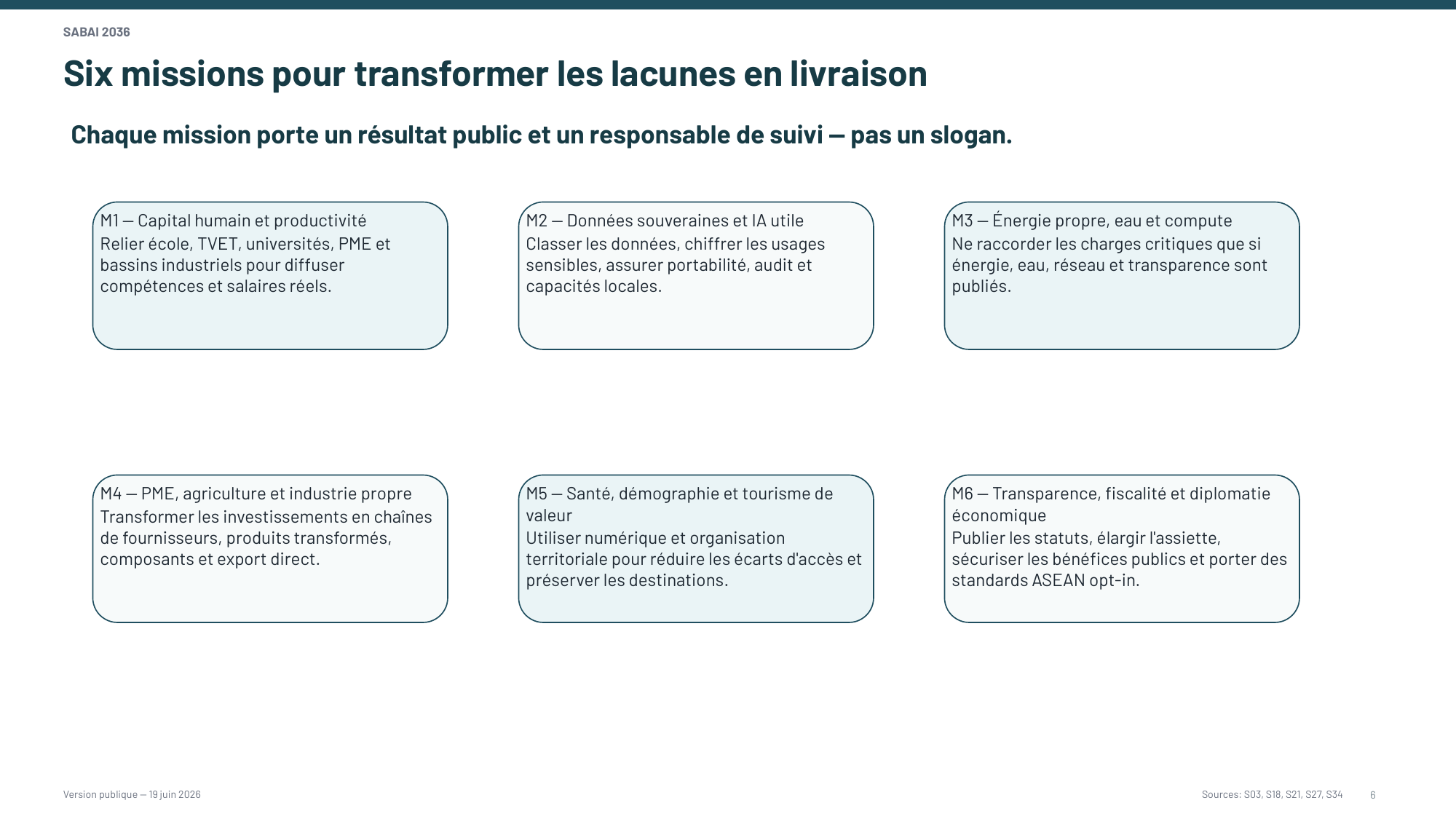

SABAI 2036
Six missions pour transformer les lacunes en livraison
Chaque mission porte un résultat public et un responsable de suivi — pas un slogan.
M1 — Capital humain et productivité
Relier école, TVET, universités, PME et bassins industriels pour diffuser compétences et salaires réels.
M2 — Données souveraines et IA utile
Classer les données, chiffrer les usages sensibles, assurer portabilité, audit et capacités locales.
M3 — Énergie propre, eau et compute
Ne raccorder les charges critiques que si énergie, eau, réseau et transparence sont publiés.
M4 — PME, agriculture et industrie propre
Transformer les investissements en chaînes de fournisseurs, produits transformés, composants et export direct.
M5 — Santé, démographie et tourisme de valeur
Utiliser numérique et organisation territoriale pour réduire les écarts d'accès et préserver les destinations.
M6 — Transparence, fiscalité et diplomatie économique
Publier les statuts, élargir l'assiette, sécuriser les bénéfices publics et porter des standards ASEAN opt-in.
6
Version publique — 19 juin 2026
Sources: S03, S18, S21, S27, S34